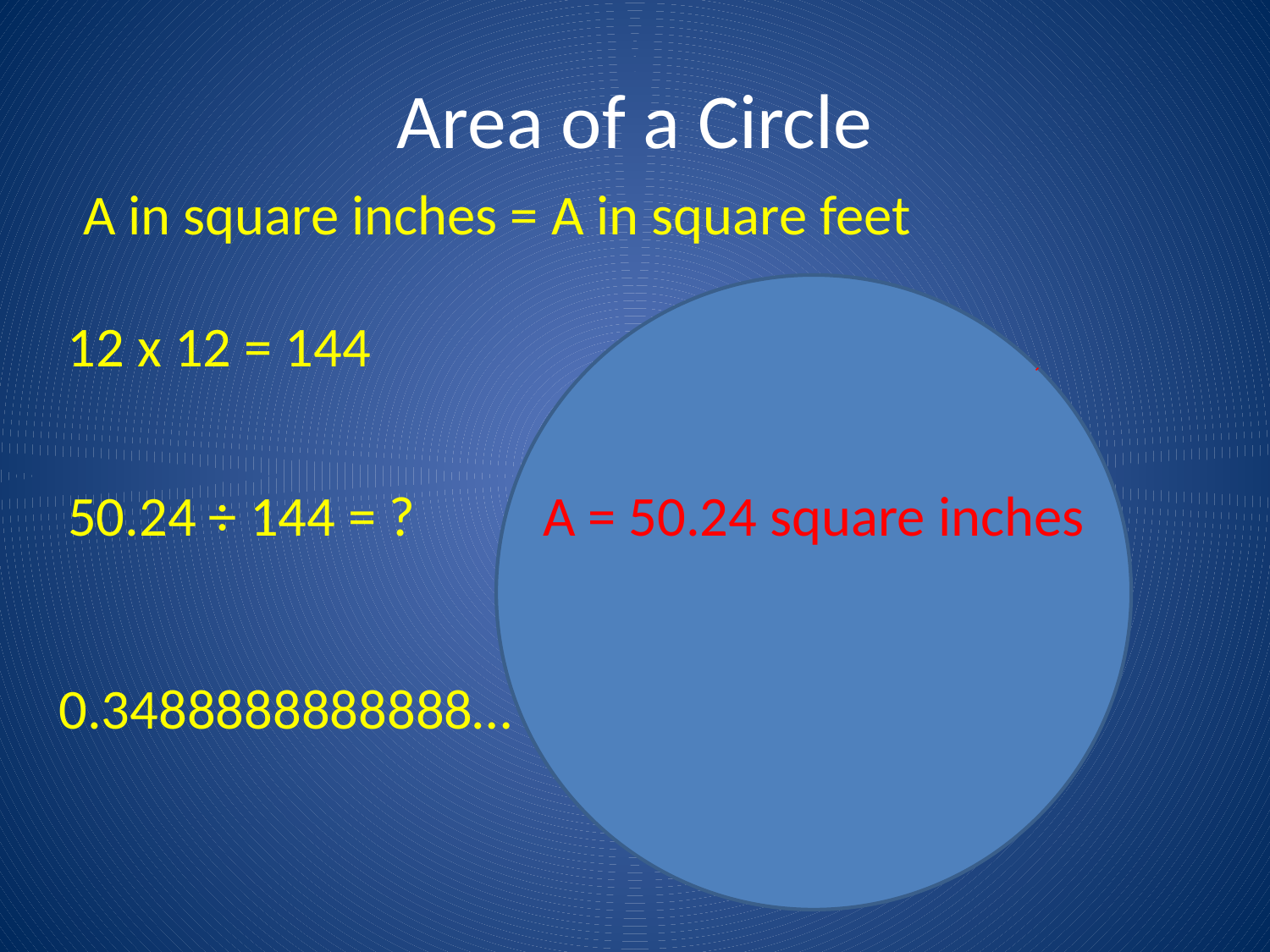

# Area of a Circle
 A in square inches = A in square feet

12 x 12 = 144
50.24 ÷ 144 = ?
A = 50.24 square inches
 0.3488888888888…